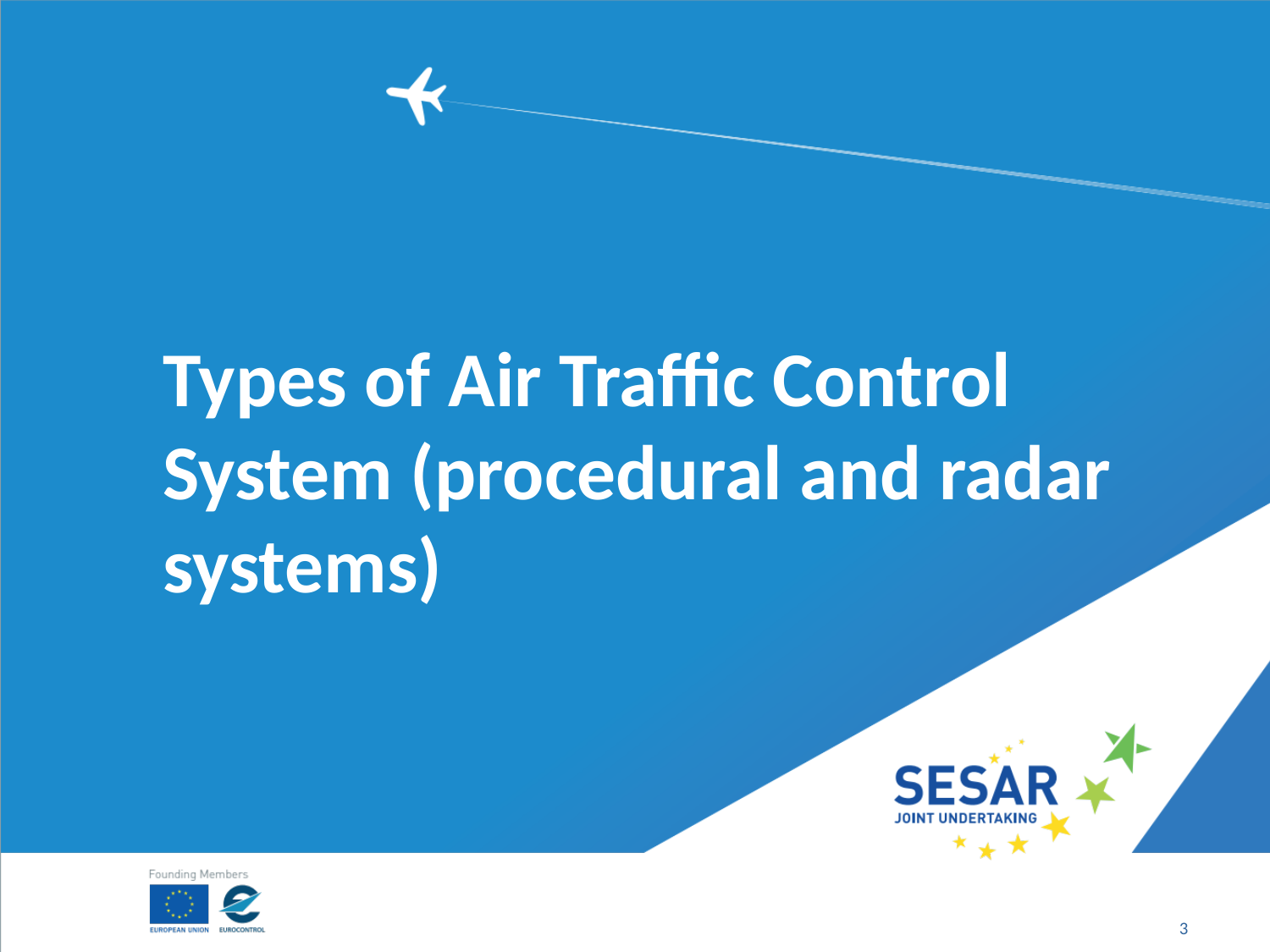

# Types of Air Traffic Control System (procedural and radar systems)
3